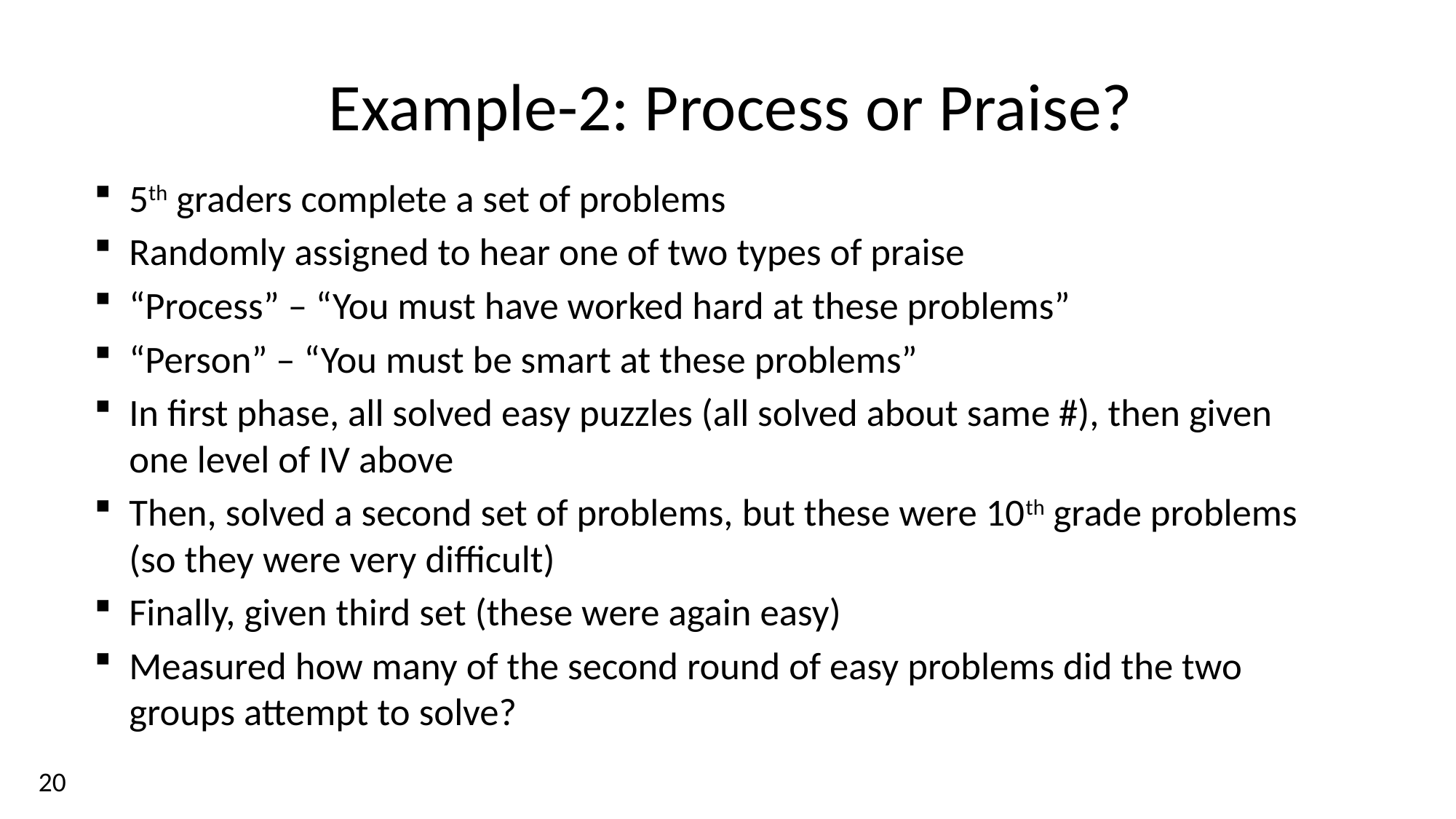

# Example-2: Process or Praise?
5th graders complete a set of problems
Randomly assigned to hear one of two types of praise
“Process” – “You must have worked hard at these problems”
“Person” – “You must be smart at these problems”
In first phase, all solved easy puzzles (all solved about same #), then given one level of IV above
Then, solved a second set of problems, but these were 10th grade problems (so they were very difficult)
Finally, given third set (these were again easy)
Measured how many of the second round of easy problems did the two groups attempt to solve?
20